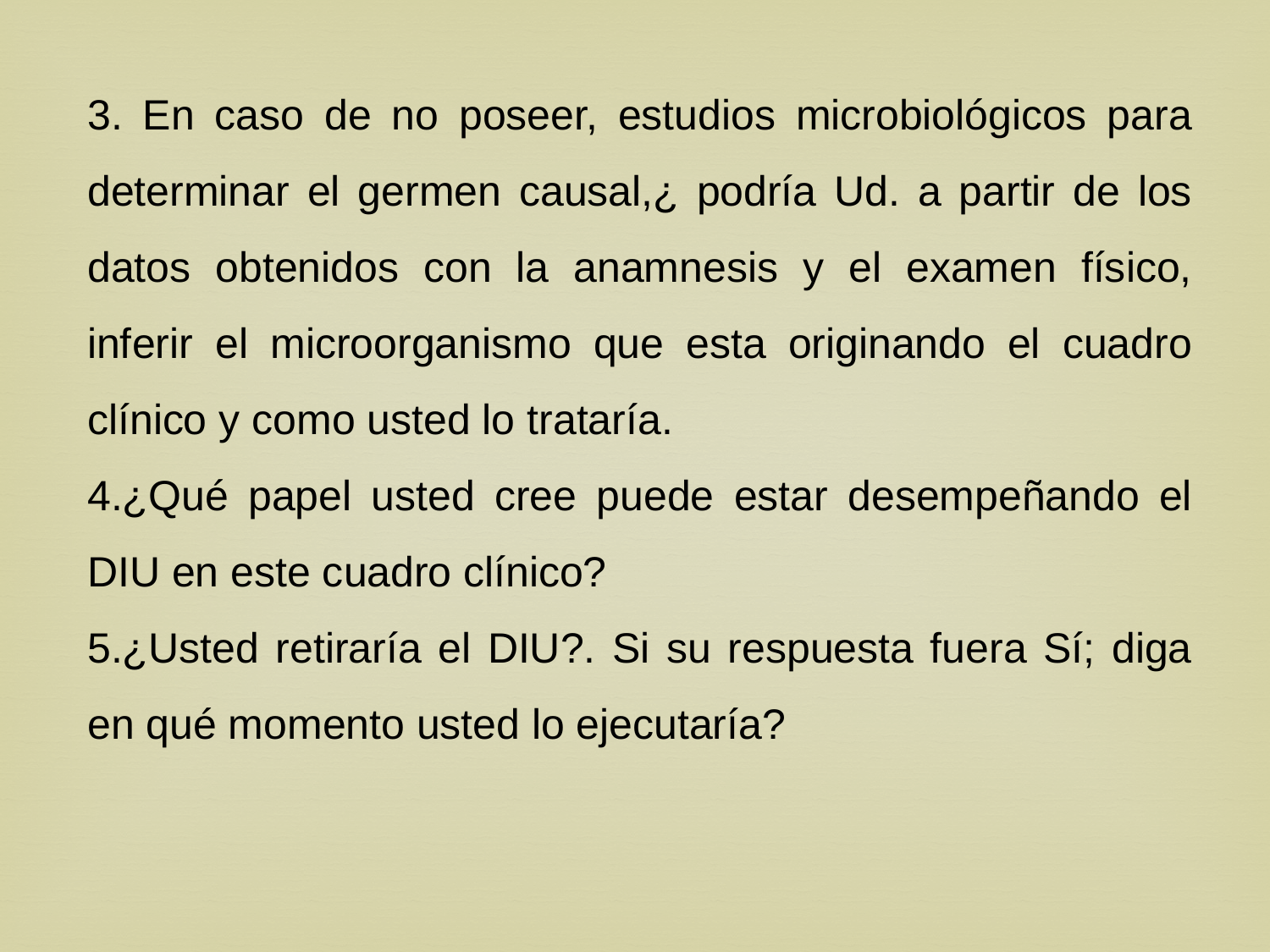

3. En caso de no poseer, estudios microbiológicos para determinar el germen causal,¿ podría Ud. a partir de los datos obtenidos con la anamnesis y el examen físico, inferir el microorganismo que esta originando el cuadro clínico y como usted lo trataría.
4.¿Qué papel usted cree puede estar desempeñando el DIU en este cuadro clínico?
5.¿Usted retiraría el DIU?. Si su respuesta fuera Sí; diga en qué momento usted lo ejecutaría?